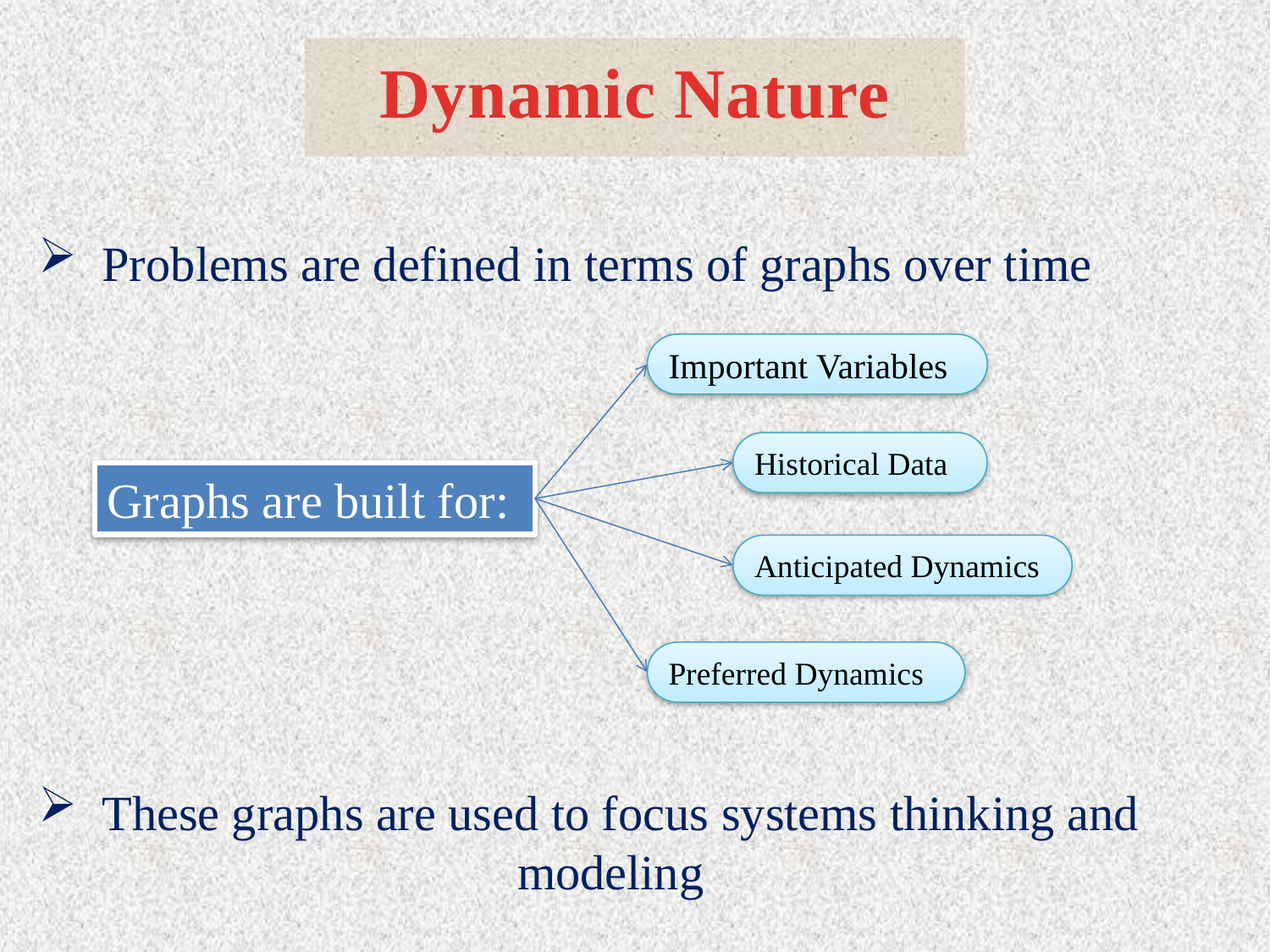

# Dynamic Nature
Problems are defined in terms of graphs over time
Important Variables
Historical Data
Graphs are built for:
Anticipated Dynamics
Preferred Dynamics
These graphs are used to focus systems thinking and
                                       modeling